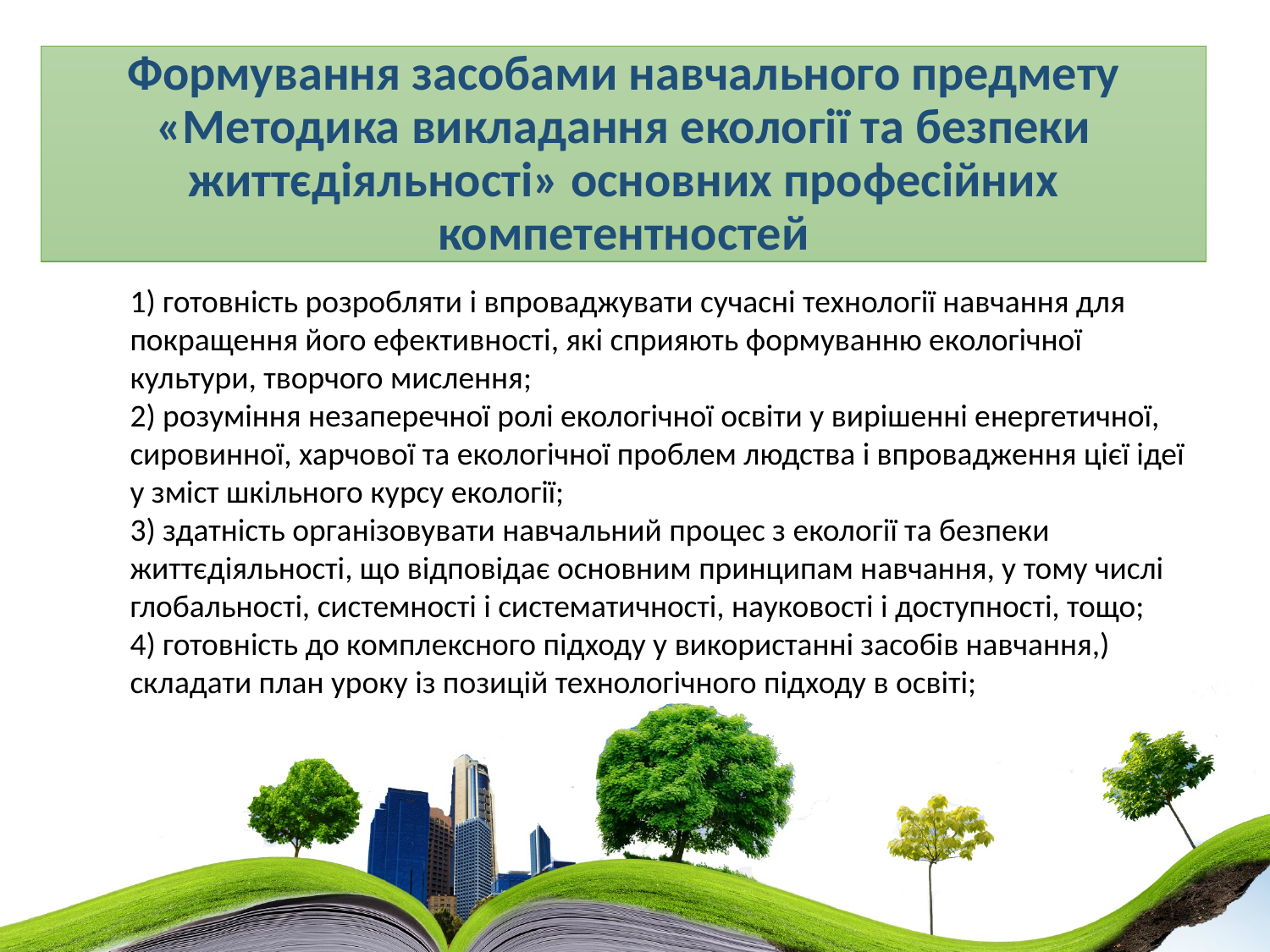

# Формування засобами навчального предмету «Методика викладання екології та безпеки життєдіяльності» основних професійних компетентностей
1) готовність розробляти і впроваджувати сучасні технології навчання для покращення його ефективності, які сприяють формуванню екологічної культури, творчого мислення;
2) розуміння незаперечної ролі екологічної освіти у вирішенні енергетичної, сировинної, харчової та екологічної проблем людства і впровадження цієї ідеї у зміст шкільного курсу екології;
3) здатність організовувати навчальний процес з екології та безпеки життєдіяльності, що відповідає основним принципам навчання, у тому числі глобальності, системності і систематичності, науковості і доступності, тощо;
4) готовність до комплексного підходу у використанні засобів навчання,) складати план уроку із позицій технологічного підходу в освіті;